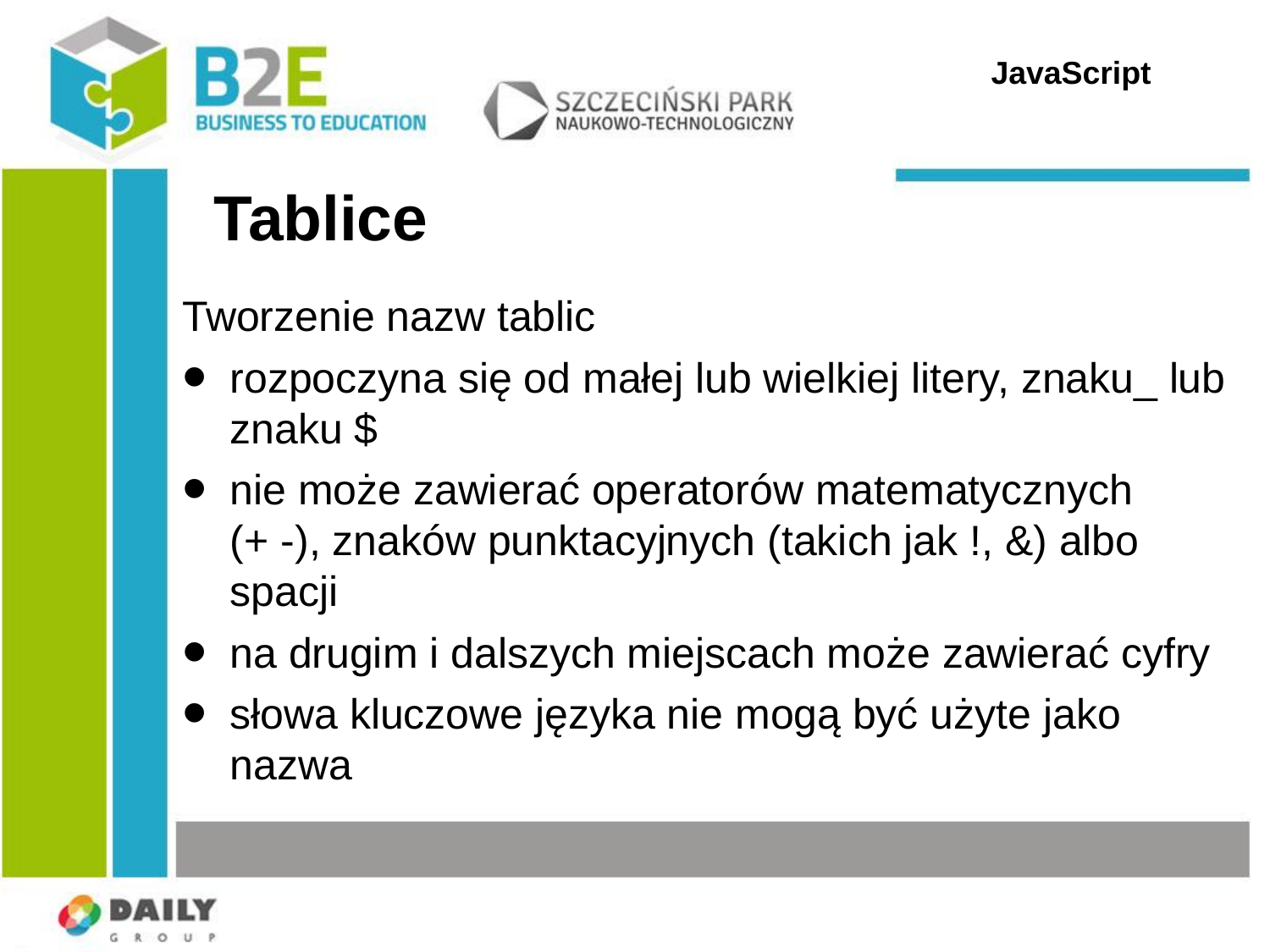

JavaScript
# Tablice
Tworzenie nazw tablic
rozpoczyna się od małej lub wielkiej litery, znaku_ lub znaku $
nie może zawierać operatorów matematycznych
(+ -), znaków punktacyjnych (takich jak !, &) albo spacji
na drugim i dalszych miejscach może zawierać cyfry
słowa kluczowe języka nie mogą być użyte jako nazwa